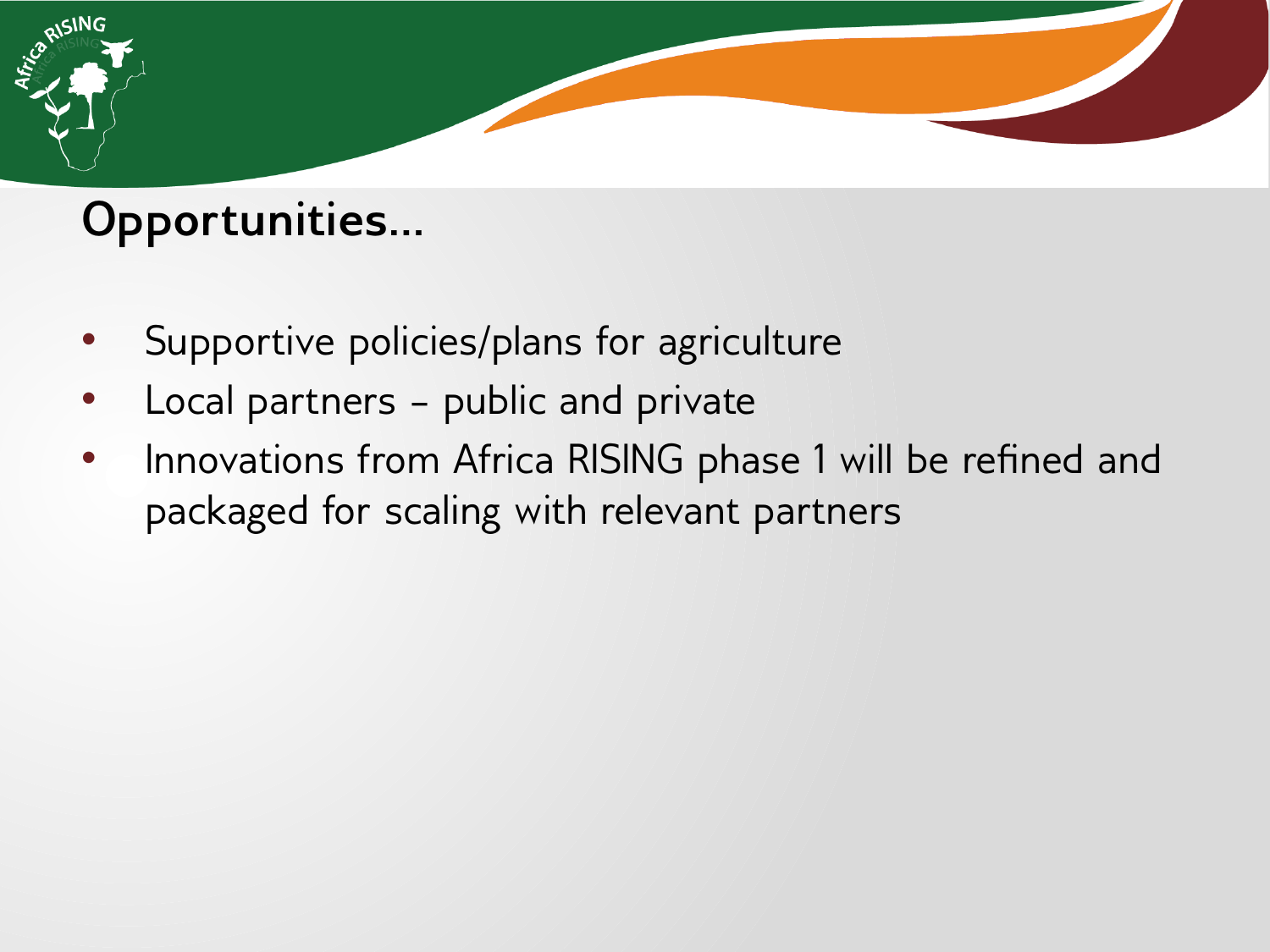

Opportunities…

Supportive policies/plans for agriculture
Local partners – public and private
Innovations from Africa RISING phase 1 will be refined and packaged for scaling with relevant partners